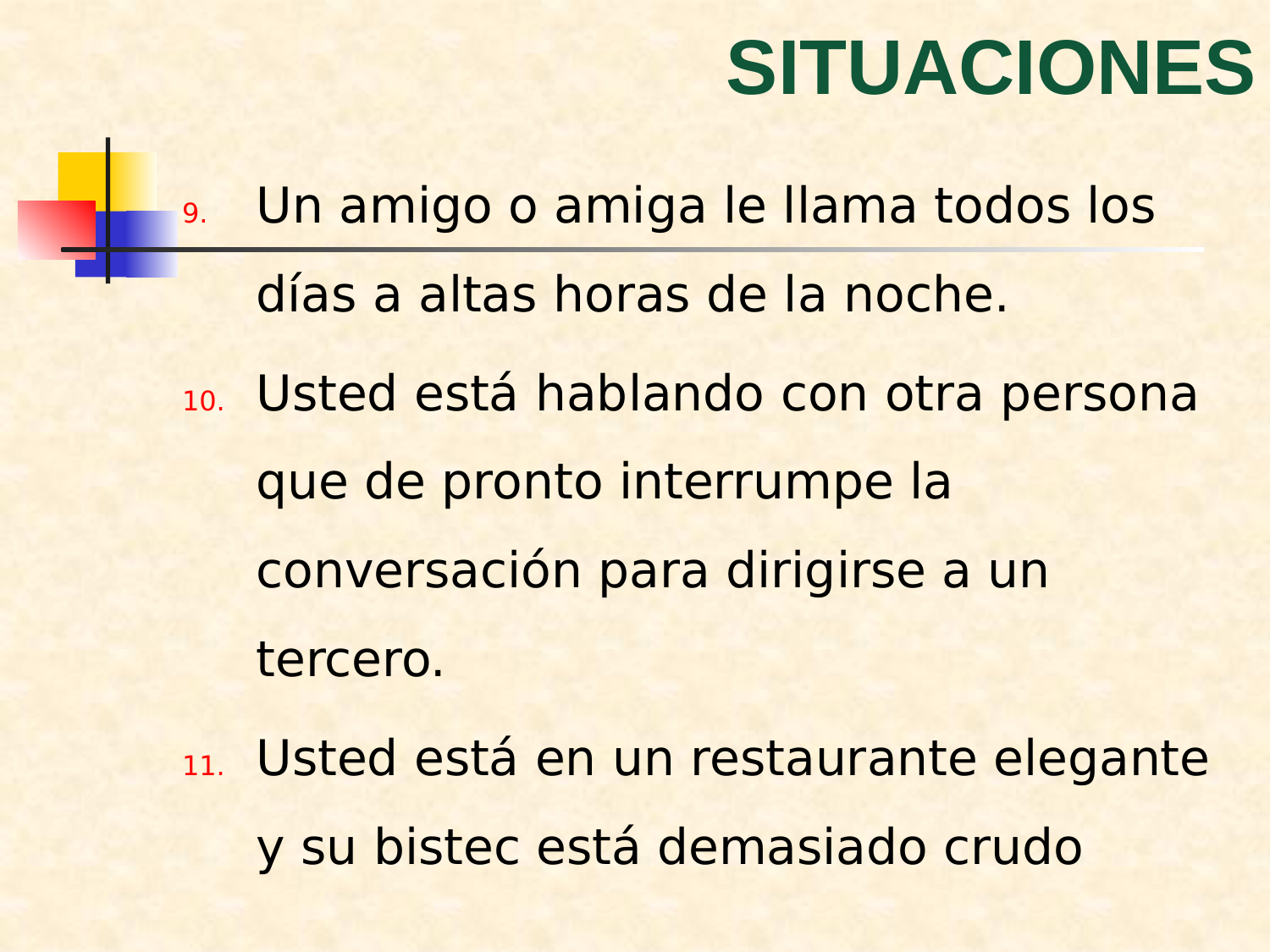

# SITUACIONES
Un amigo o amiga le llama todos los días a altas horas de la noche.
Usted está hablando con otra persona que de pronto interrumpe la conversación para dirigirse a un tercero.
Usted está en un restaurante elegante y su bistec está demasiado crudo